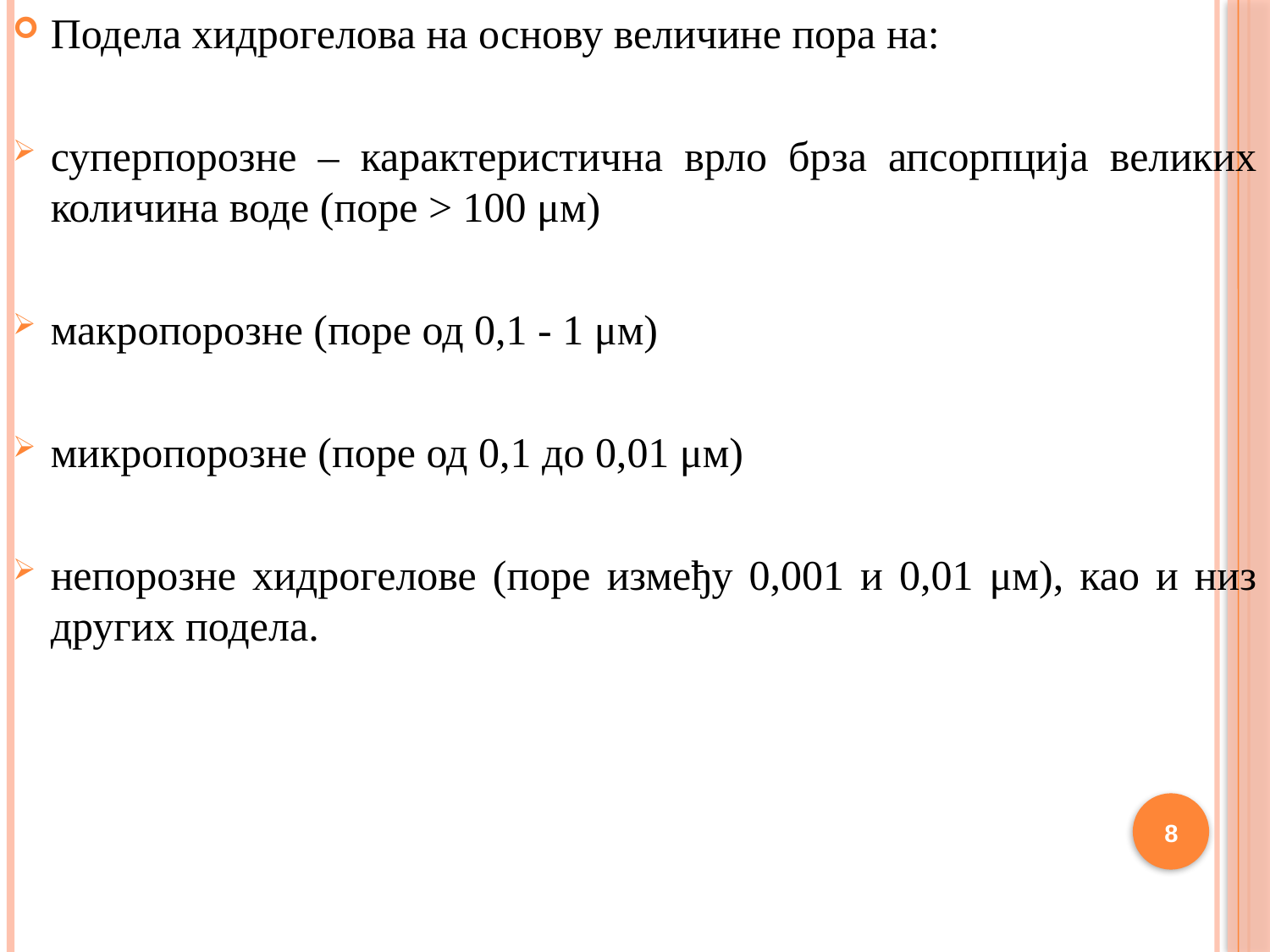

Подела хидрогелова на основу величине пора на:

суперпорозне – карактеристична врло брза апсорпција великих количина воде (поре > 100 μм)

макропорозне (поре од 0,1 - 1 μм)

микропорозне (поре од 0,1 до 0,01 μм)

непорозне хидрогелове (поре између 0,001 и 0,01 μм), као и низ других подела.

8